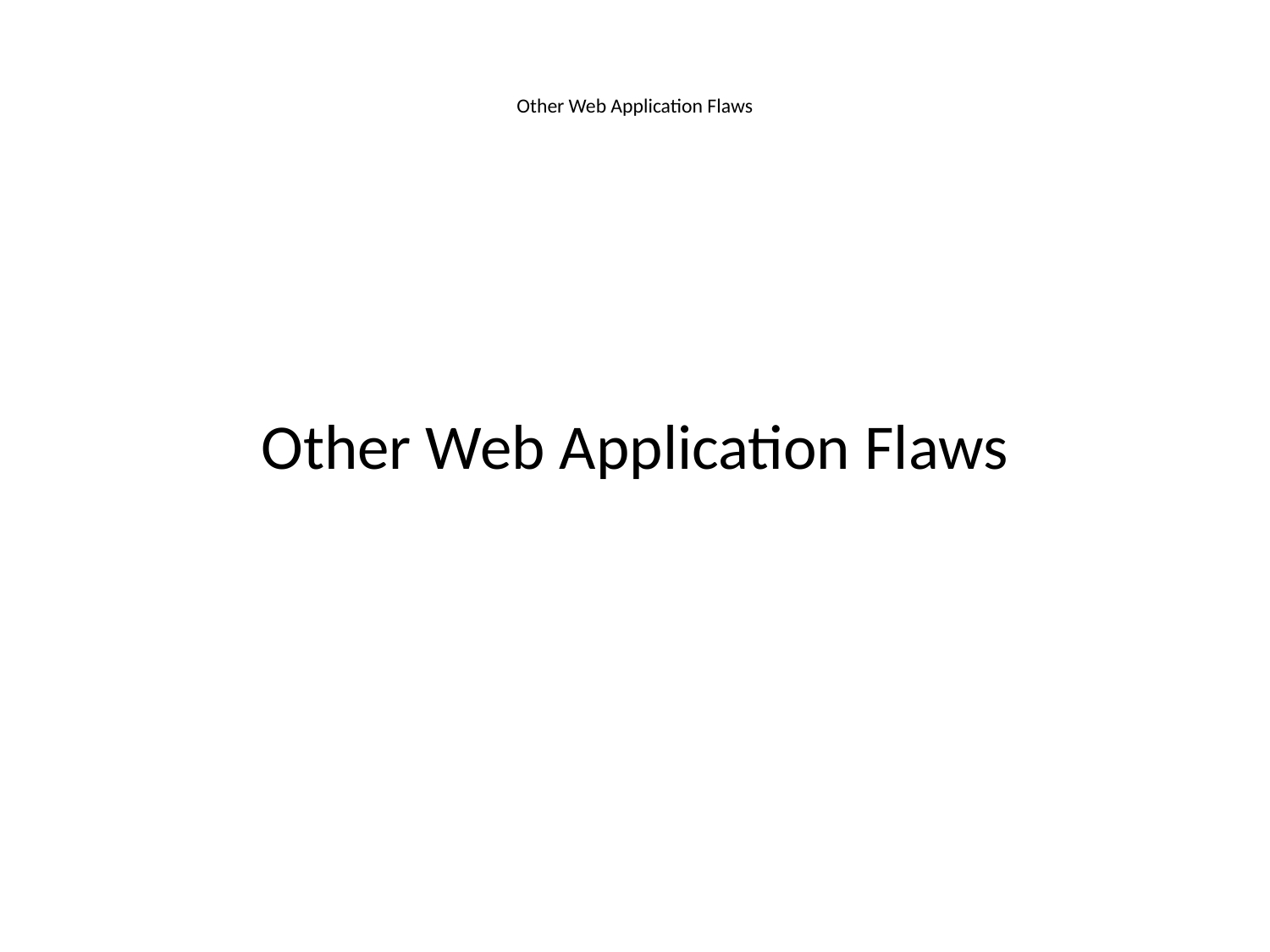

# Other Web Application Flaws

Other Web Application Flaws